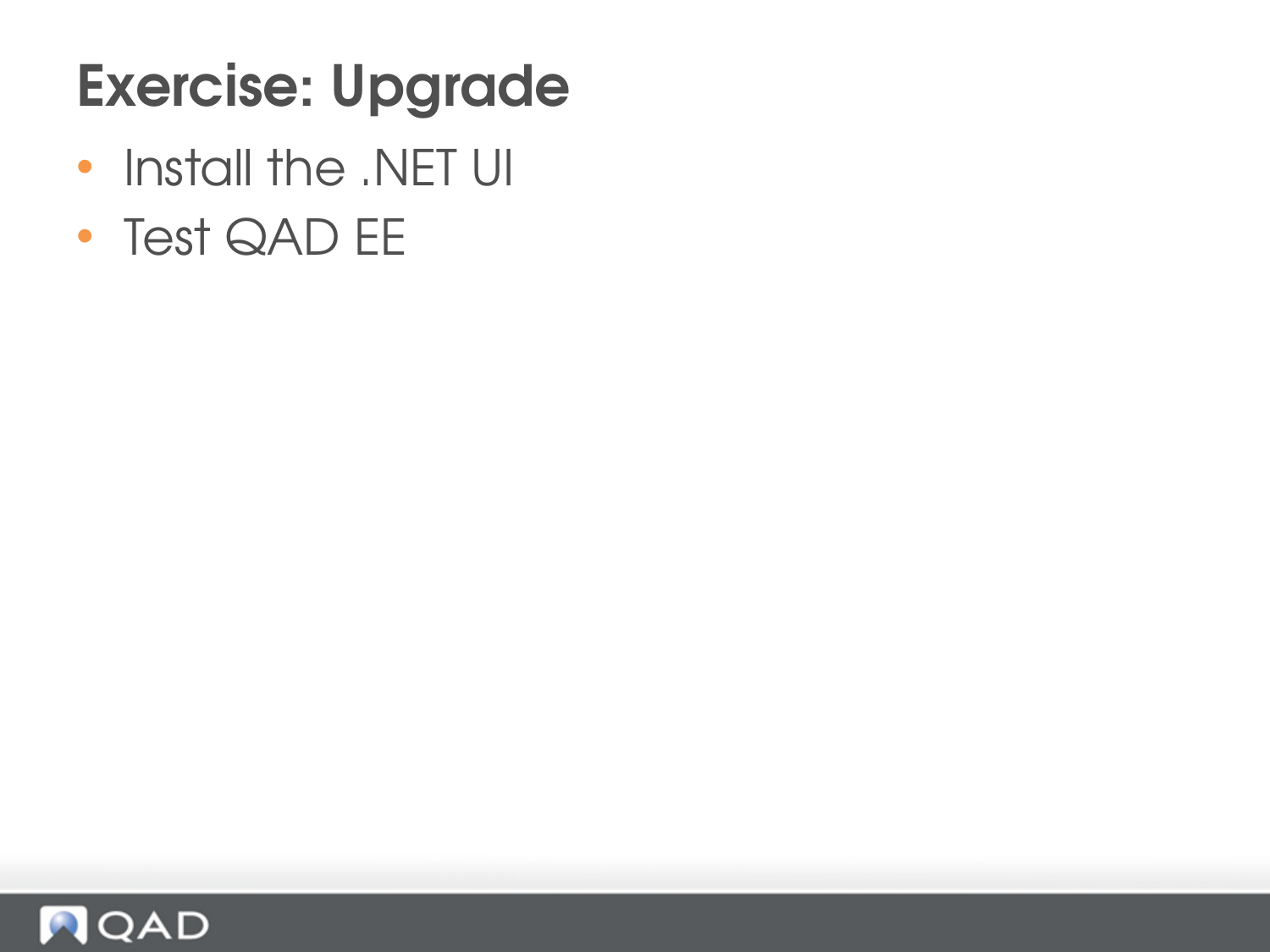

# Exercise: Upgrade
Install the .NET UI
Test QAD EE